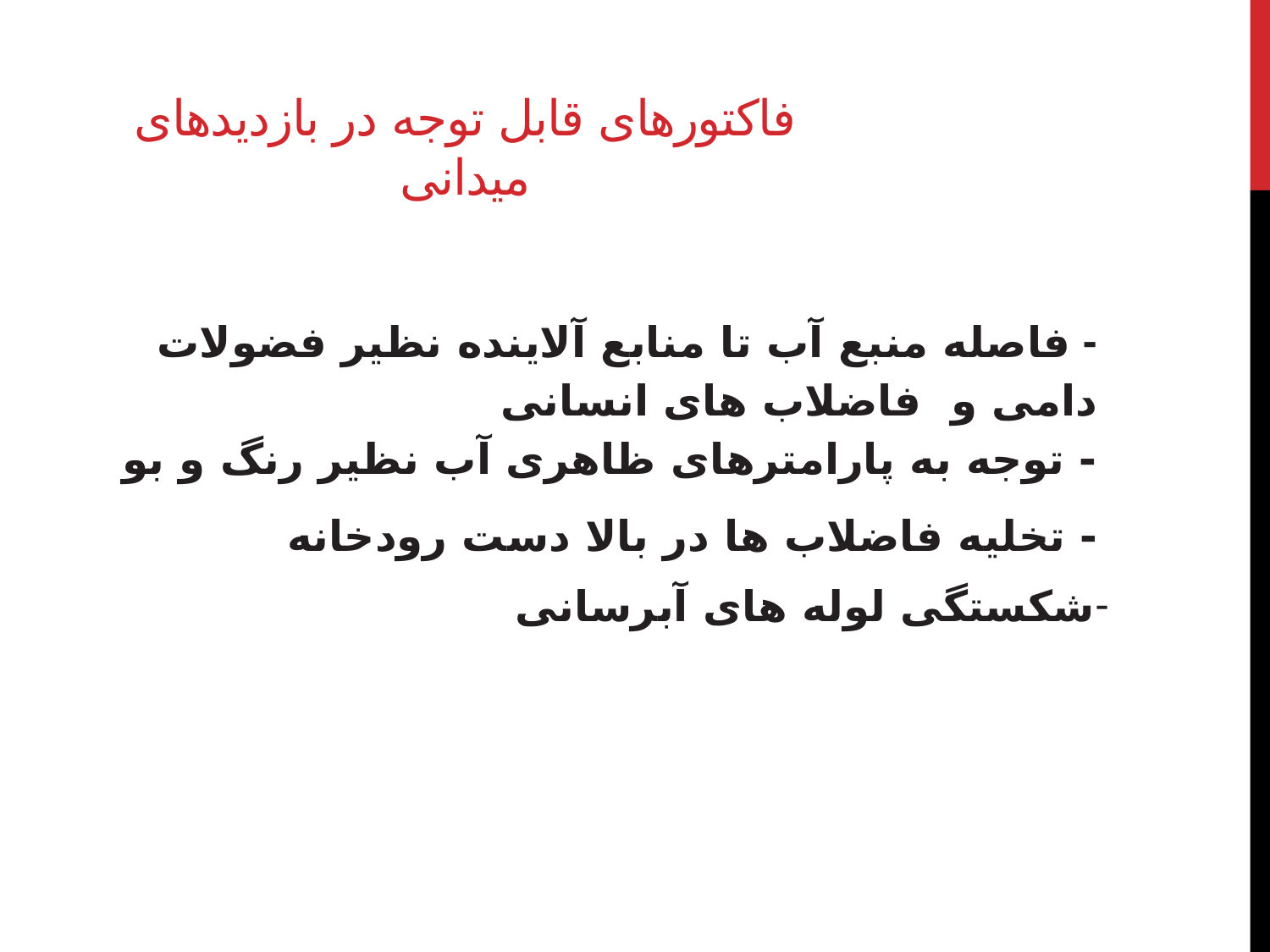

# فاکتورهای قابل توجه در بازدیدهای ميدانی
- فاصله منبع آب تا منابع آلاینده نظير فضولات دامی و  فاضلاب های انسانی
- توجه به پارامترهای ظاهری آب نظير رنگ و بو
- تخليه فاضلاب ها در بالا دست رودخانه
شکستگی لوله های آبرسانی